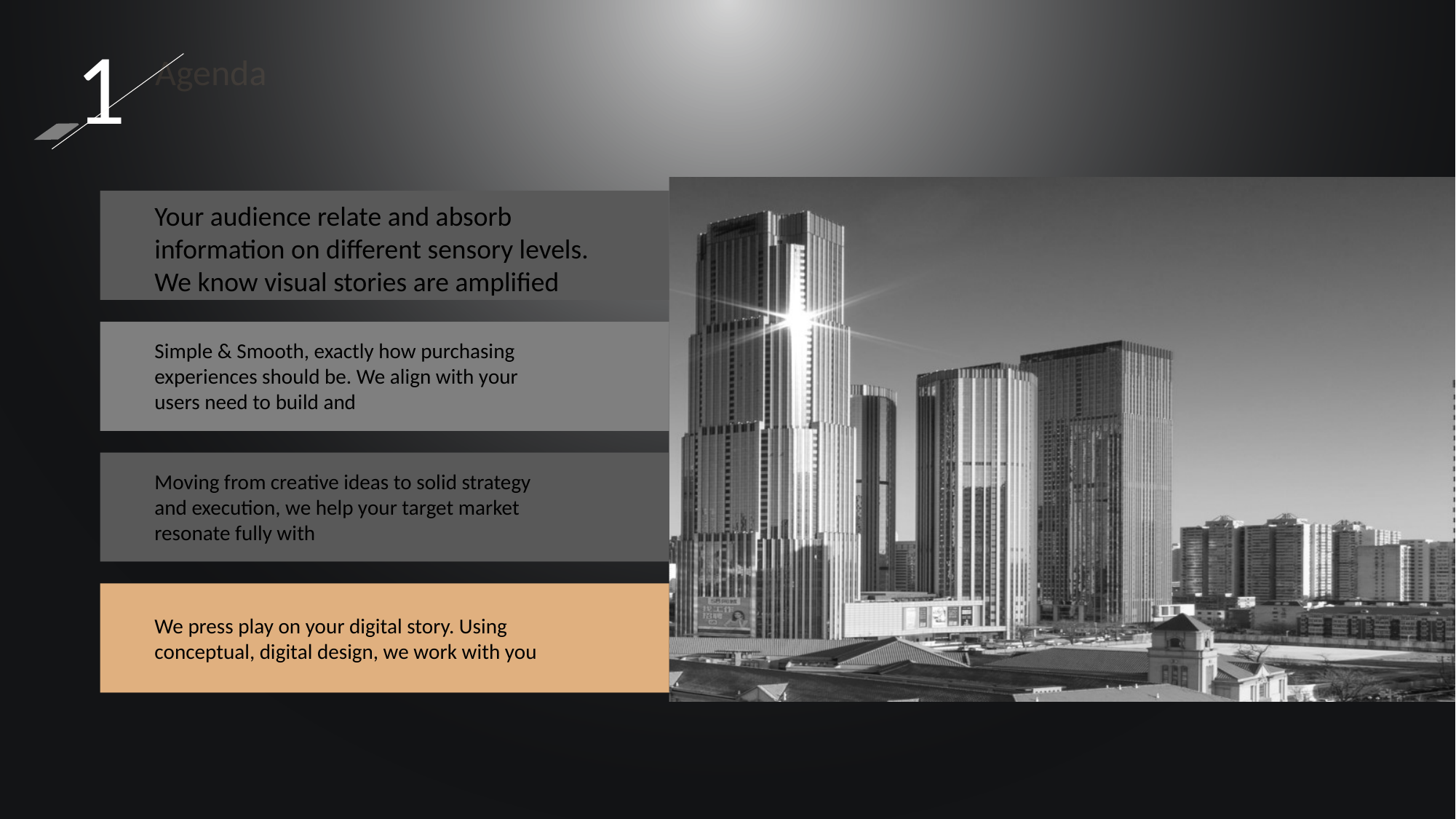

1

Agenda

Your audience relate and absorb information on different sensory levels. We know visual stories are amplified

Simple & Smooth, exactly how purchasing experiences should be. We align with your users need to build and

Moving from creative ideas to solid strategy and execution, we help your target market resonate fully with

We press play on your digital story. Using conceptual, digital design, we work with you